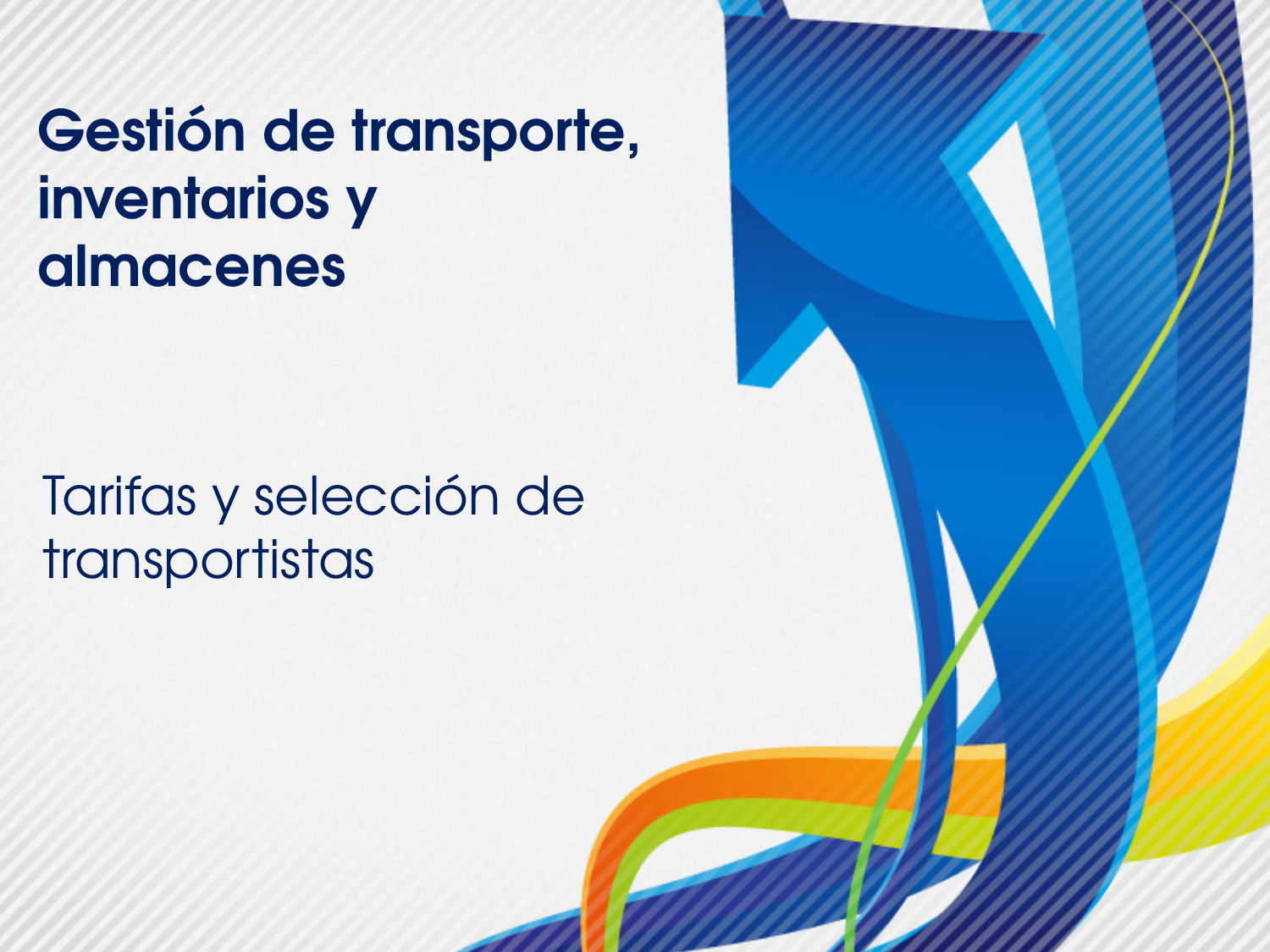

# Gestión de transporte, inventarios y almacenes
Tarifas y selección de transportistas